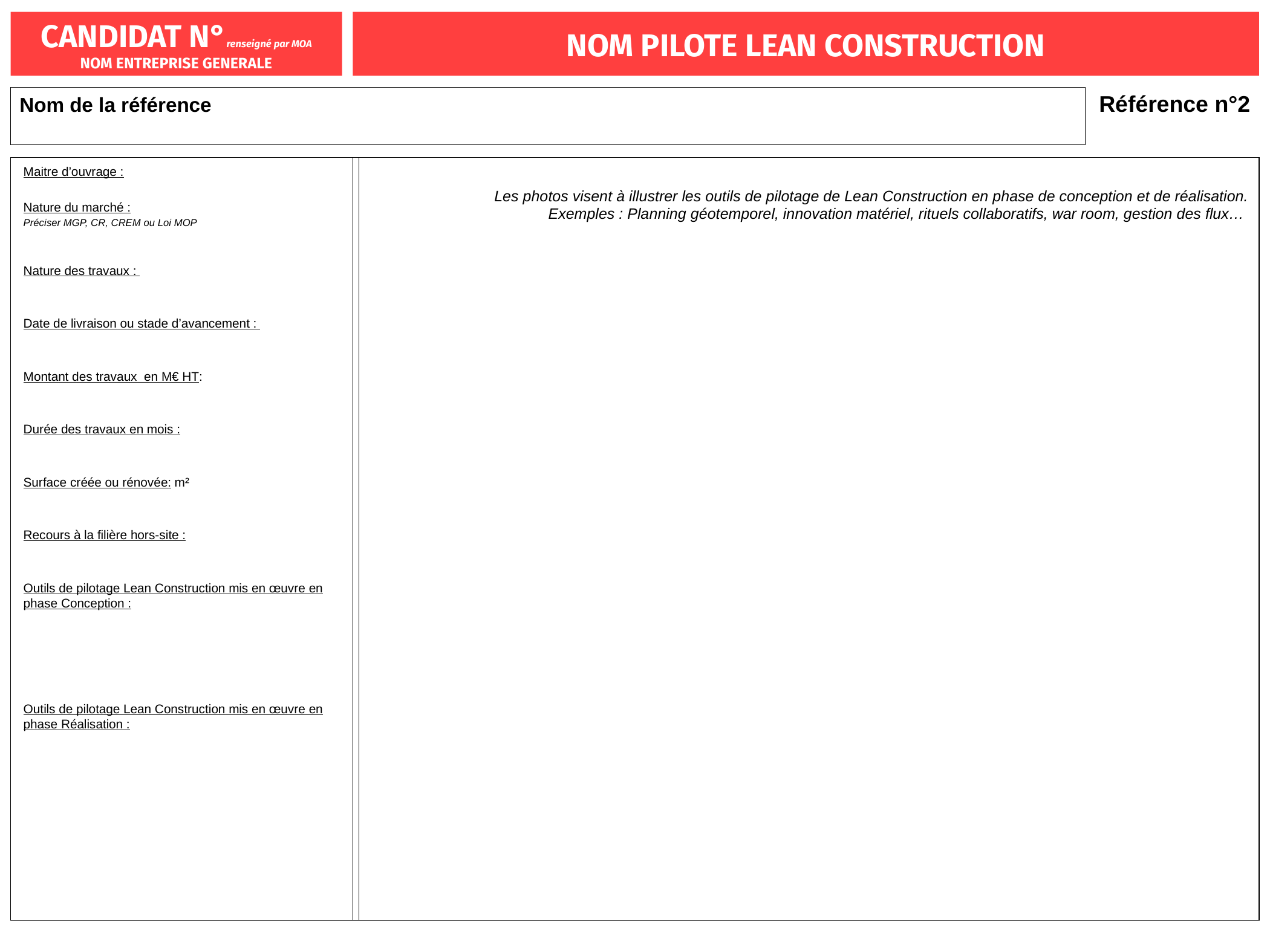

CANDIDAT N°renseigné par MOA
NOM ENTREPRISE GENERALE
NOM PILOTE LEAN CONSTRUCTION

Référence n°2
Nom de la référence

Maitre d’ouvrage :

Nature du marché :
Préciser MGP, CR, CREM ou Loi MOP

Nature des travaux :

Date de livraison ou stade d’avancement :

Montant des travaux  en M€ HT:

Durée des travaux en mois :

Surface créée ou rénovée: m²

Recours à la filière hors-site :

Outils de pilotage Lean Construction mis en œuvre en phase Conception :

Outils de pilotage Lean Construction mis en œuvre en phase Réalisation :

Les photos visent à illustrer les outils de pilotage de Lean Construction en phase de conception et de réalisation. Exemples : Planning géotemporel, innovation matériel, rituels collaboratifs, war room, gestion des flux…